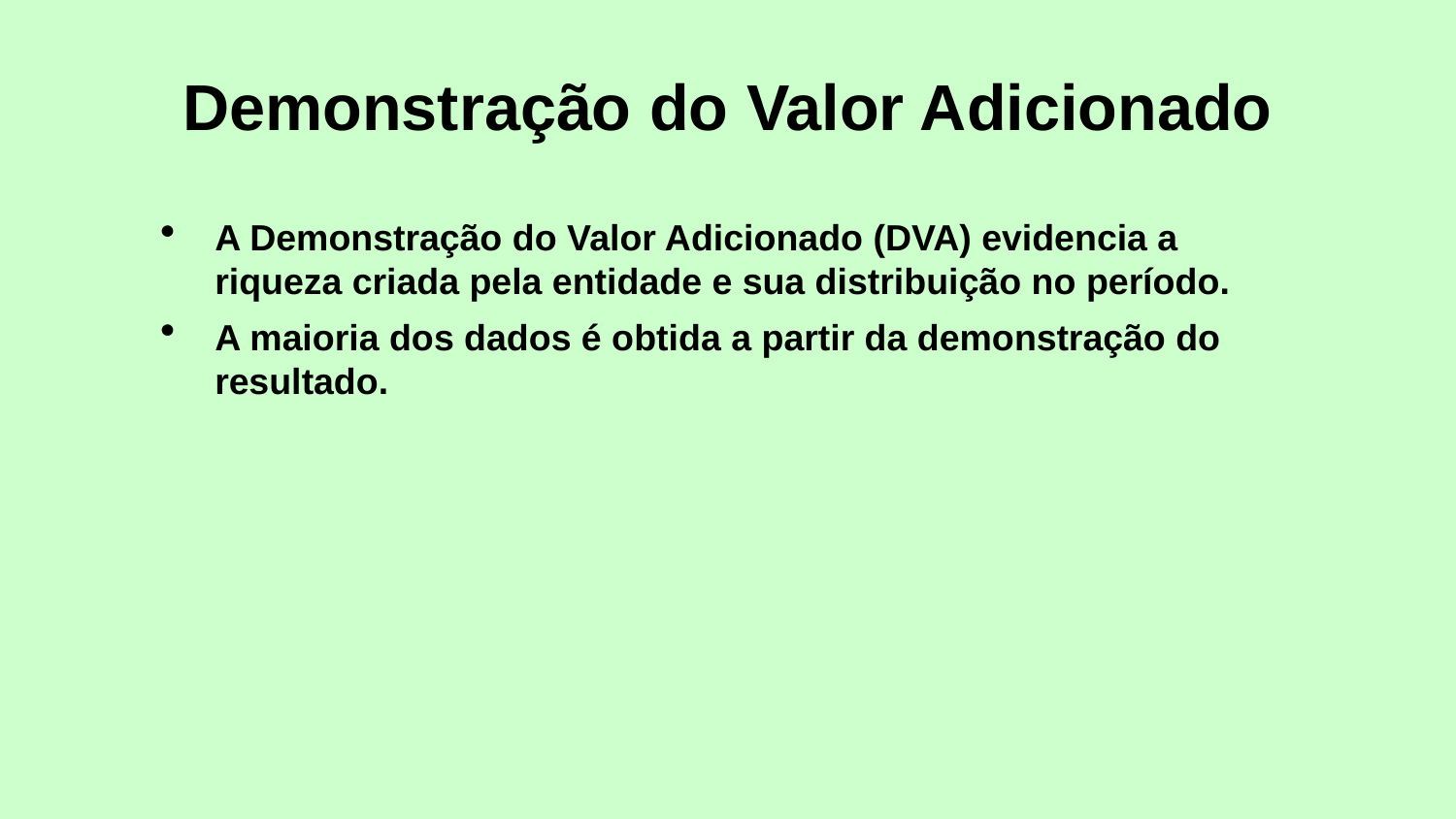

# Demonstração do Valor Adicionado
A Demonstração do Valor Adicionado (DVA) evidencia a riqueza criada pela entidade e sua distribuição no período.
A maioria dos dados é obtida a partir da demonstração do resultado.